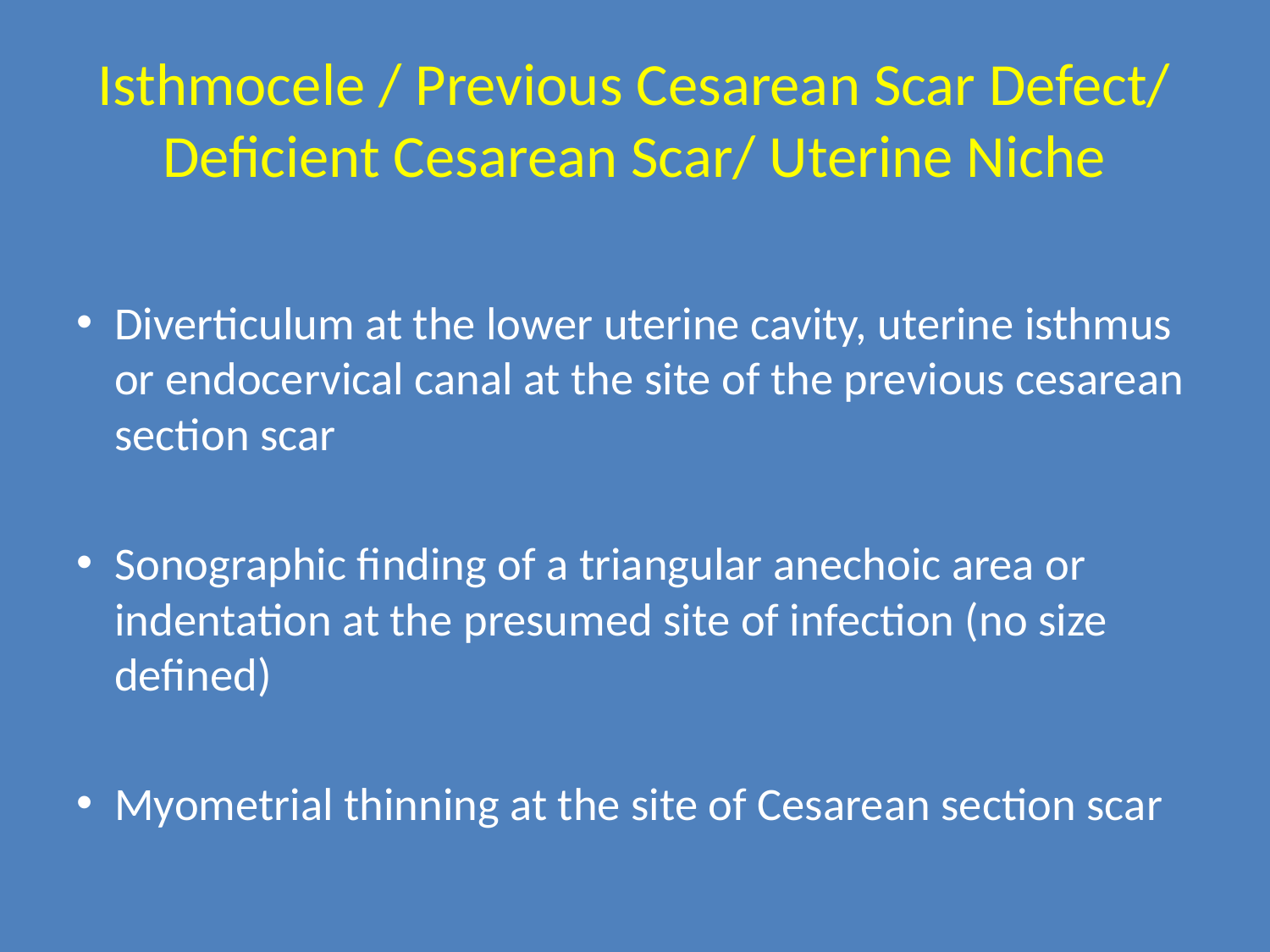

# Isthmocele / Previous Cesarean Scar Defect/ Deficient Cesarean Scar/ Uterine Niche

Diverticulum at the lower uterine cavity, uterine isthmus or endocervical canal at the site of the previous cesarean section scar

Sonographic finding of a triangular anechoic area or indentation at the presumed site of infection (no size defined)

Myometrial thinning at the site of Cesarean section scar